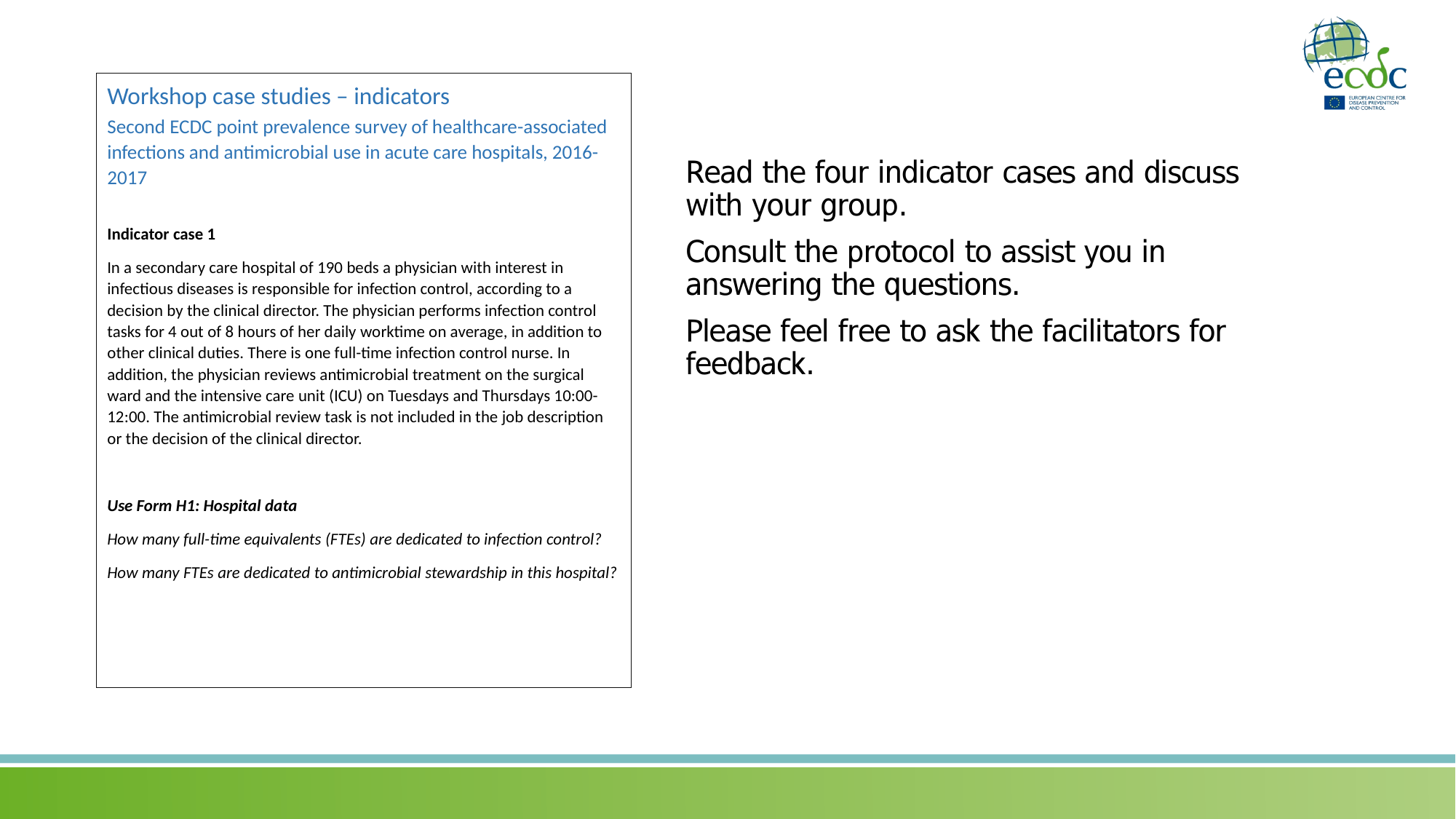

Read the four indicator cases and discuss with your group.
Consult the protocol to assist you in answering the questions.
Please feel free to ask the facilitators for feedback.

Workshop case studies – indicators
Second ECDC point prevalence survey of healthcare-associated infections and antimicrobial use in acute care hospitals, 2016-2017

Indicator case 1
In a secondary care hospital of 190 beds a physician with interest in infectious diseases is responsible for infection control, according to a decision by the clinical director. The physician performs infection control tasks for 4 out of 8 hours of her daily worktime on average, in addition to other clinical duties. There is one full-time infection control nurse. In addition, the physician reviews antimicrobial treatment on the surgical ward and the intensive care unit (ICU) on Tuesdays and Thursdays 10:00-12:00. The antimicrobial review task is not included in the job description or the decision of the clinical director.

Use Form H1: Hospital data
How many full-time equivalents (FTEs) are dedicated to infection control?
How many FTEs are dedicated to antimicrobial stewardship in this hospital?